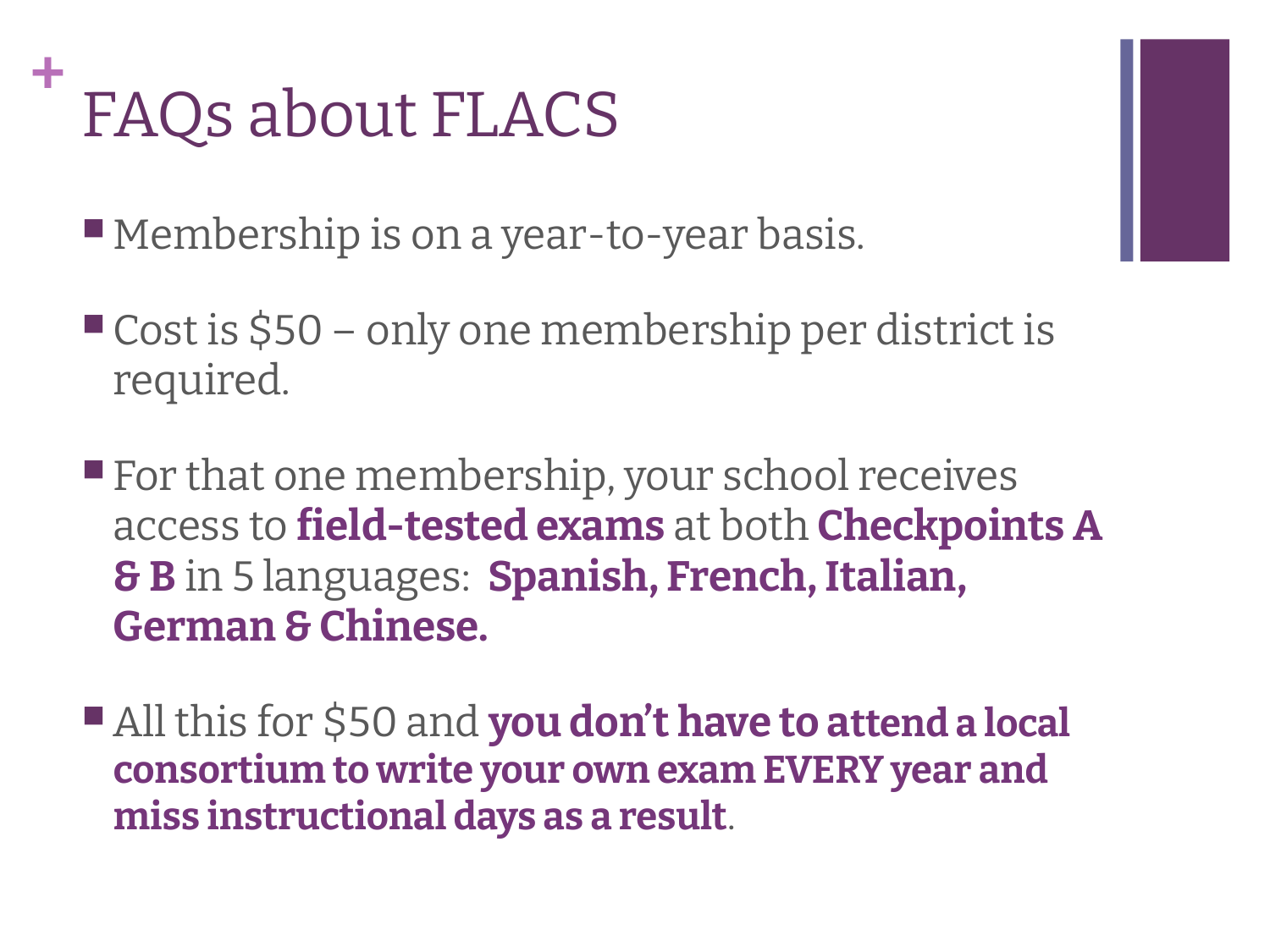

# FAQs about FLACS
Membership is on a year-to-year basis.
Cost is $50 – only one membership per district is required.
For that one membership, your school receives access to field-tested exams at both Checkpoints A & B in 5 languages:  Spanish, French, Italian, German & Chinese.
All this for $50 and you don’t have to attend a local consortium to write your own exam EVERY year and miss instructional days as a result.